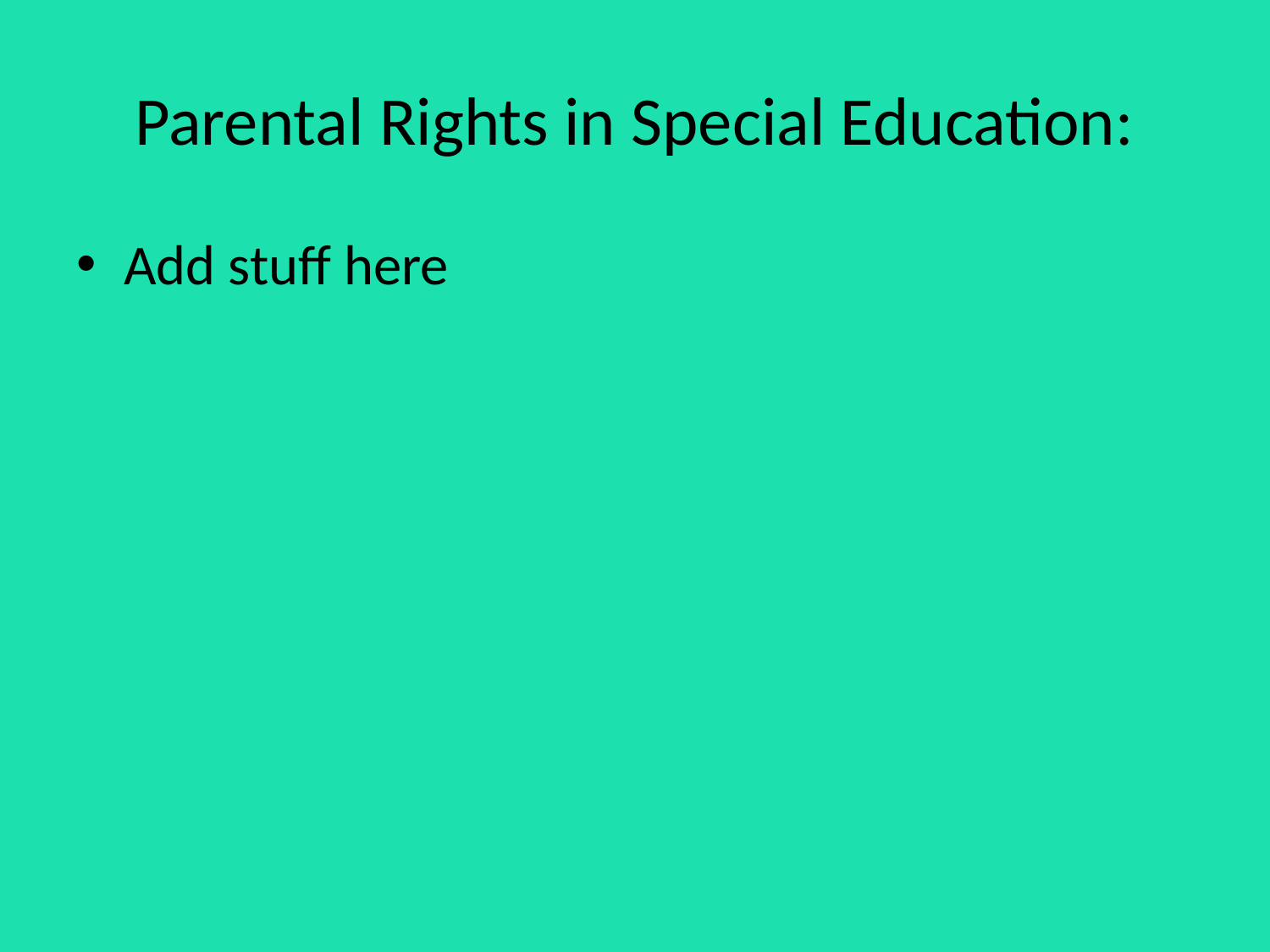

# Parental Rights in Special Education:
Add stuff here